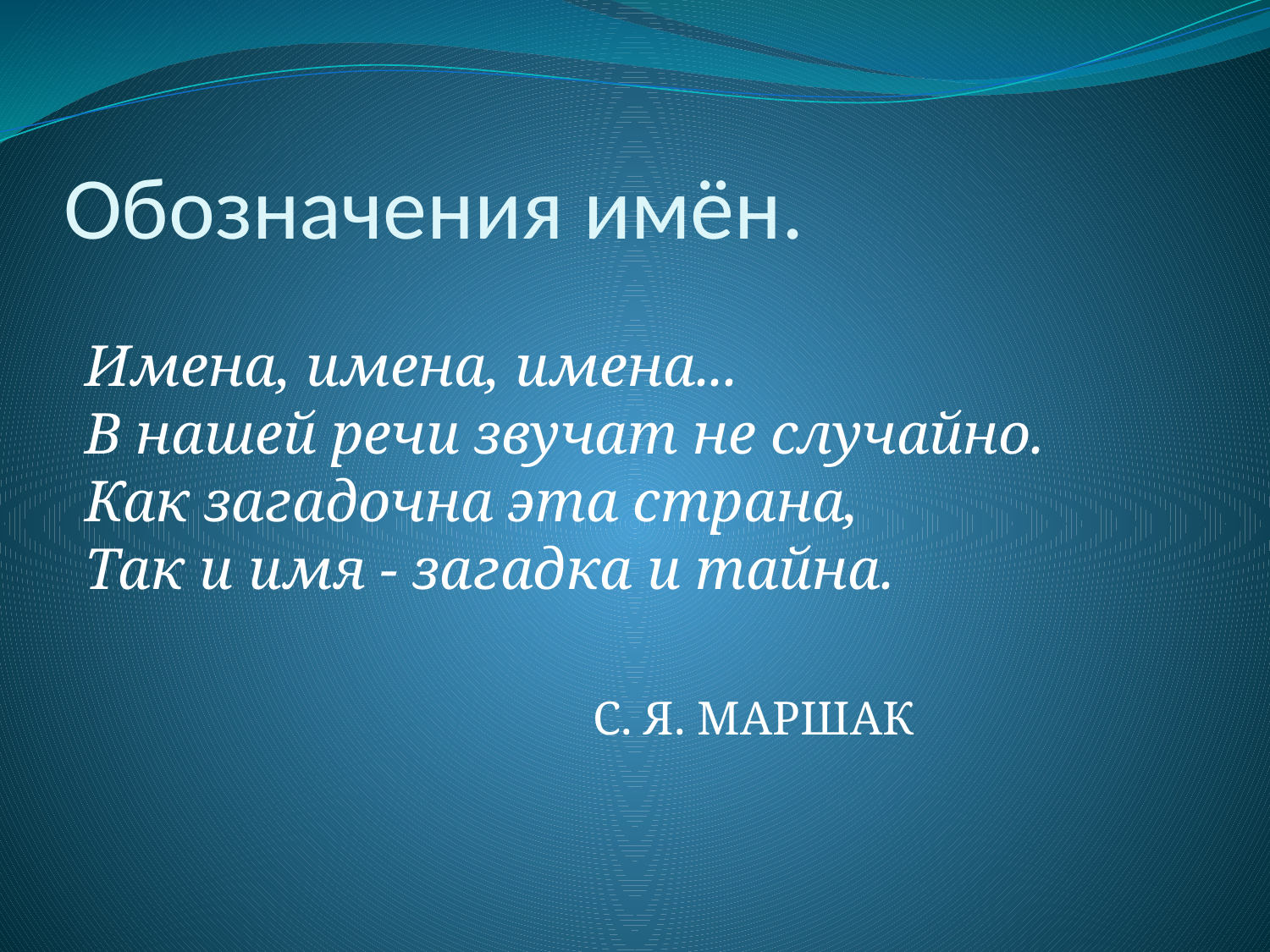

# Обозначения имён.
Имена, имена, имена...
В нашей речи звучат не случайно.
Как загадочна эта страна,
Так и имя - загадка и тайна.

				С. Я. МАРШАК